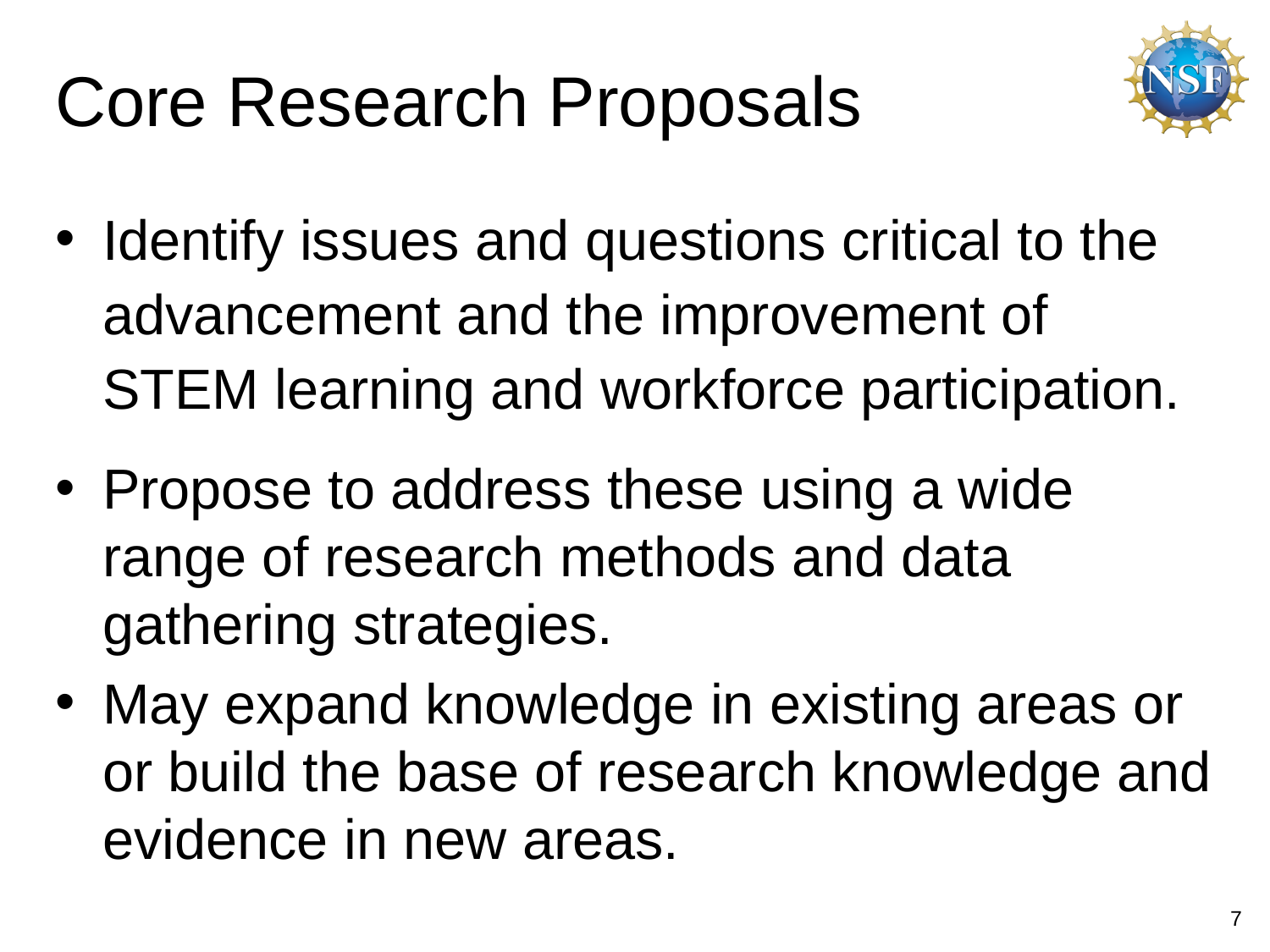

# Core Research Proposals
Identify issues and questions critical to the advancement and the improvement of STEM learning and workforce participation.
Propose to address these using a wide range of research methods and data gathering strategies.
May expand knowledge in existing areas or or build the base of research knowledge and evidence in new areas.